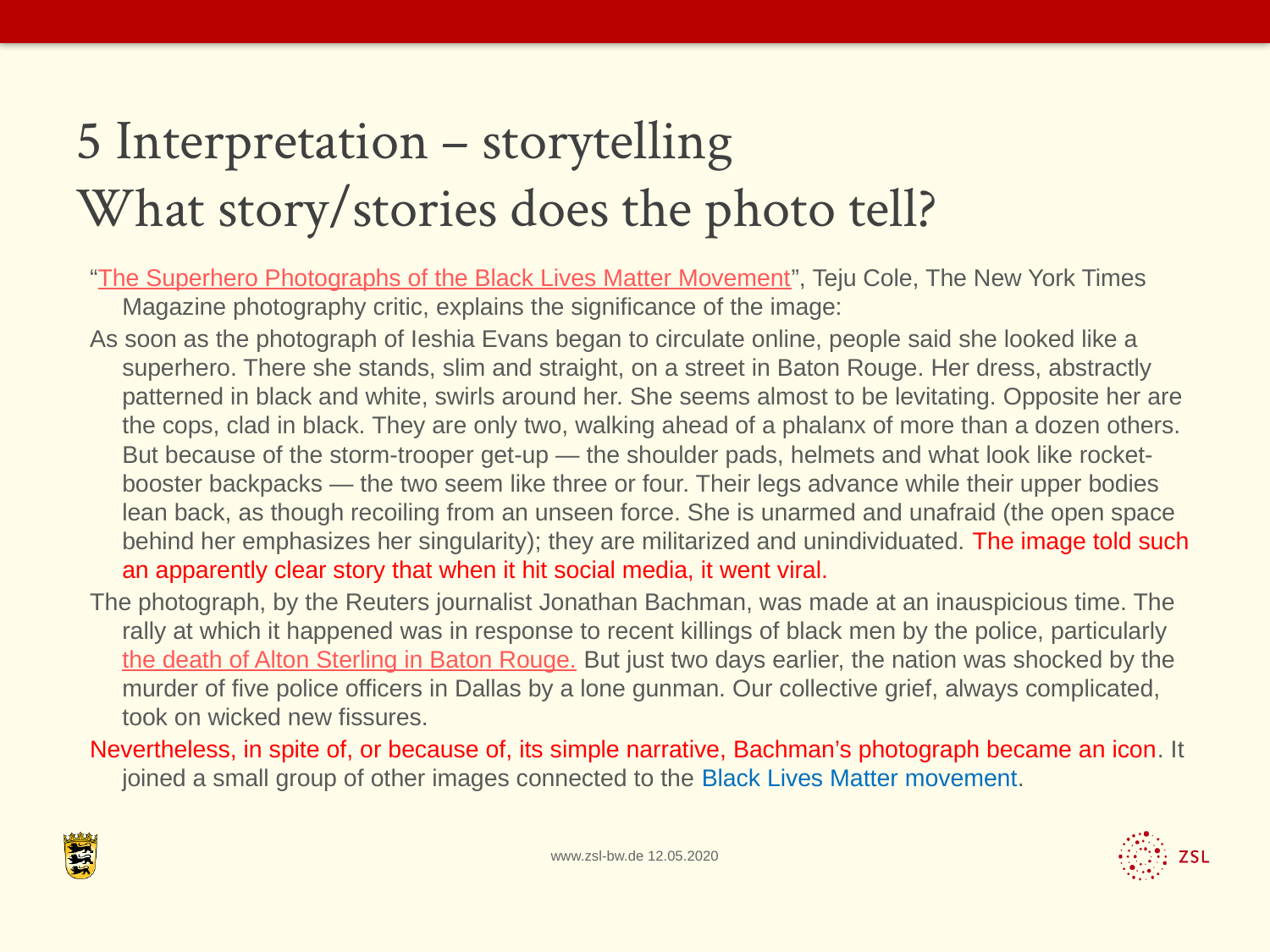

# 5 Interpretation – storytelling What story/stories does the photo tell?
“The Superhero Photographs of the Black Lives Matter Movement”, Teju Cole, The New York Times Magazine photography critic, explains the significance of the image:
As soon as the photograph of Ieshia Evans began to circulate online, people said she looked like a superhero. There she stands, slim and straight, on a street in Baton Rouge. Her dress, abstractly patterned in black and white, swirls around her. She seems almost to be levitating. Opposite her are the cops, clad in black. They are only two, walking ahead of a phalanx of more than a dozen others. But because of the storm-trooper get-up — the shoulder pads, helmets and what look like rocket-booster backpacks — the two seem like three or four. Their legs advance while their upper bodies lean back, as though recoiling from an unseen force. She is unarmed and unafraid (the open space behind her emphasizes her singularity); they are militarized and unindividuated. The image told such an apparently clear story that when it hit social media, it went viral.
The photograph, by the Reuters journalist Jonathan Bachman, was made at an inauspicious time. The rally at which it happened was in response to recent killings of black men by the police, particularly the death of Alton Sterling in Baton Rouge. But just two days earlier, the nation was shocked by the murder of five police officers in Dallas by a lone gunman. Our collective grief, always complicated, took on wicked new fissures.
Nevertheless, in spite of, or because of, its simple narrative, Bachman’s photograph became an icon. It joined a small group of other images connected to the Black Lives Matter movement.